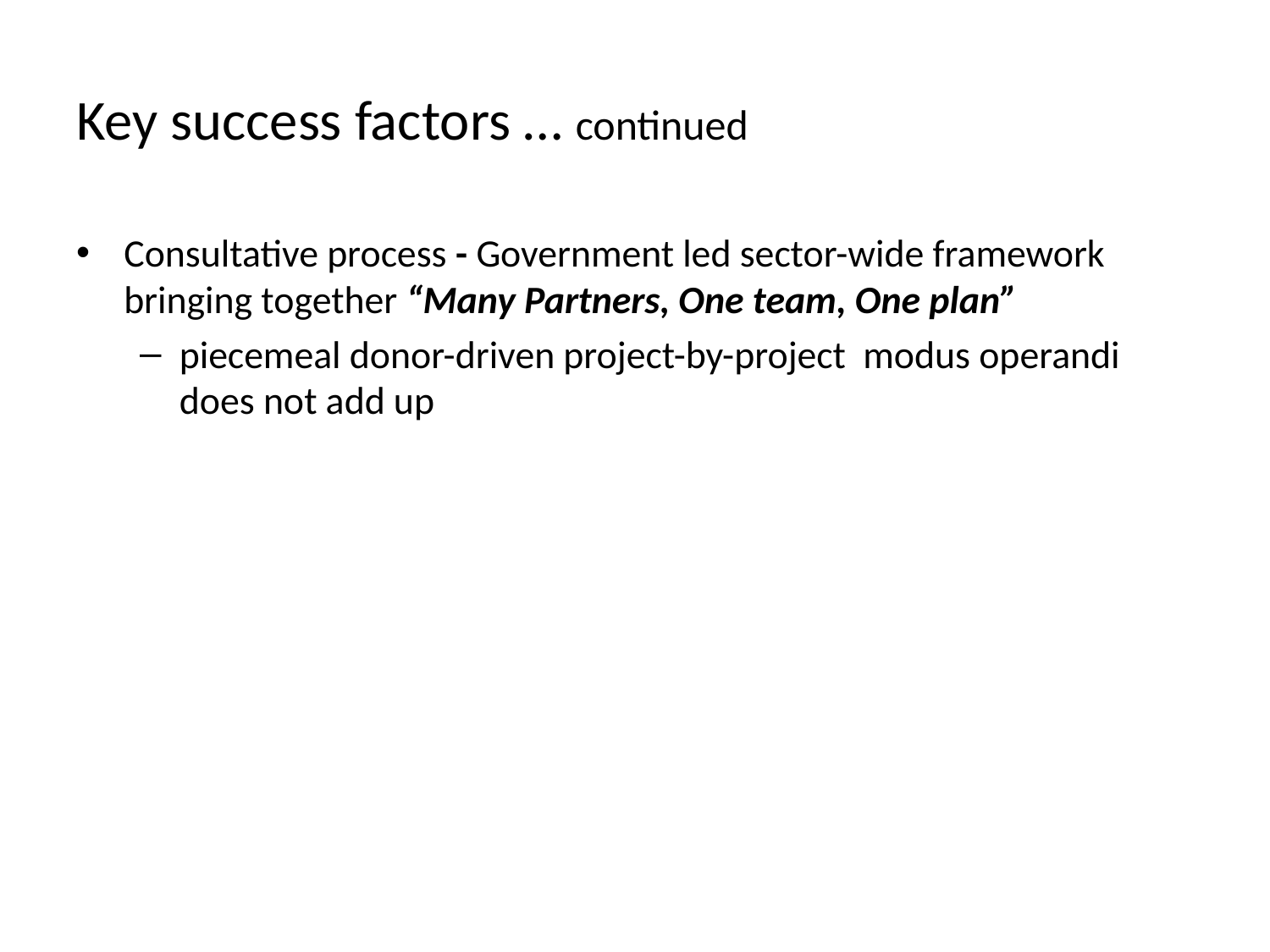

# Key success factors … continued
Consultative process - Government led sector-wide framework bringing together “Many Partners, One team, One plan”
piecemeal donor-driven project-by-project  modus operandi does not add up